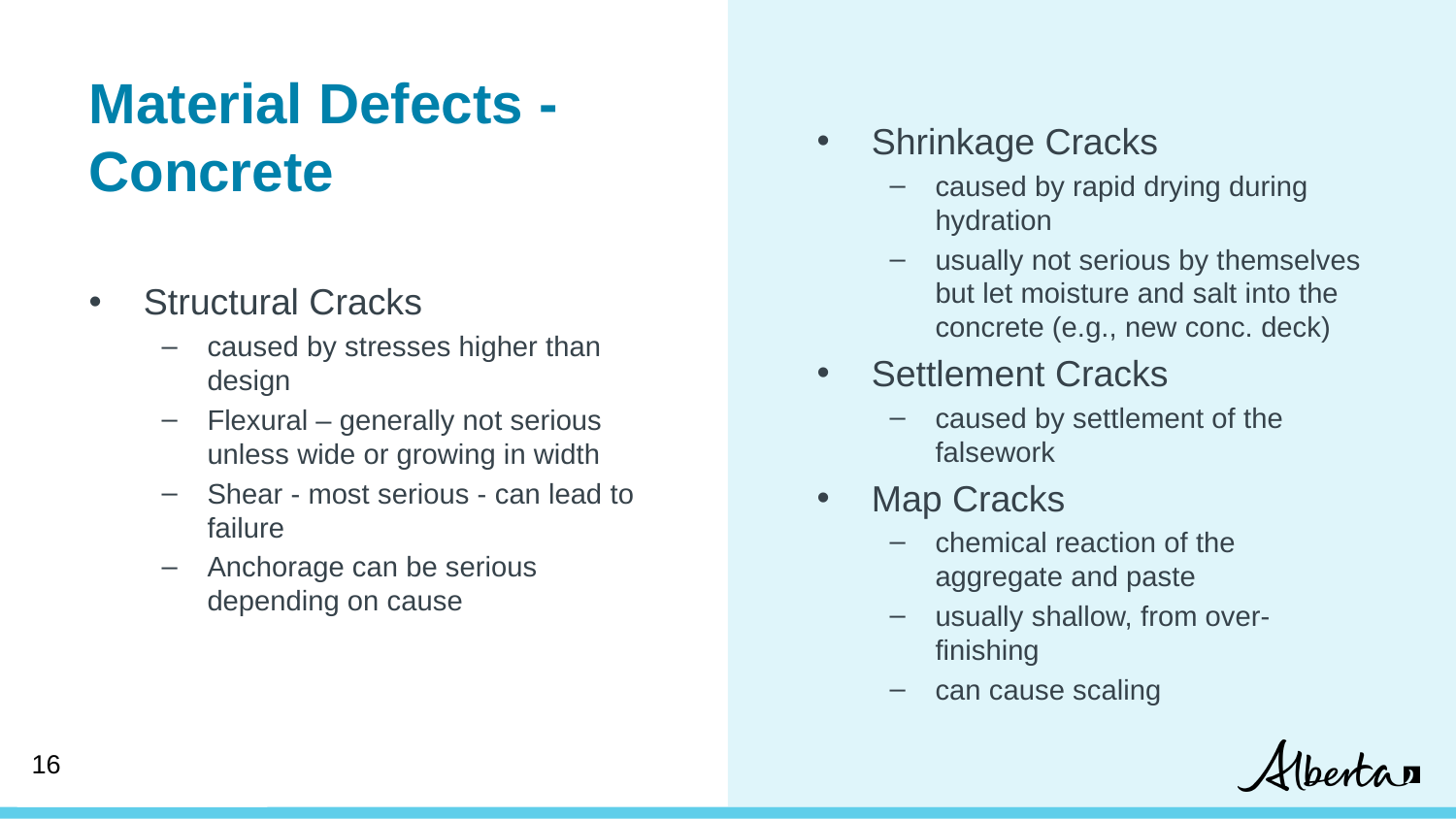

Material Defects - Concrete
Shrinkage Cracks
caused by rapid drying during hydration
usually not serious by themselves but let moisture and salt into the concrete (e.g., new conc. deck)
Settlement Cracks
caused by settlement of the falsework
Map Cracks
chemical reaction of the aggregate and paste
usually shallow, from over-finishing
can cause scaling

Structural Cracks
caused by stresses higher than design
Flexural – generally not serious unless wide or growing in width
Shear - most serious - can lead to failure
Anchorage can be serious depending on cause
16